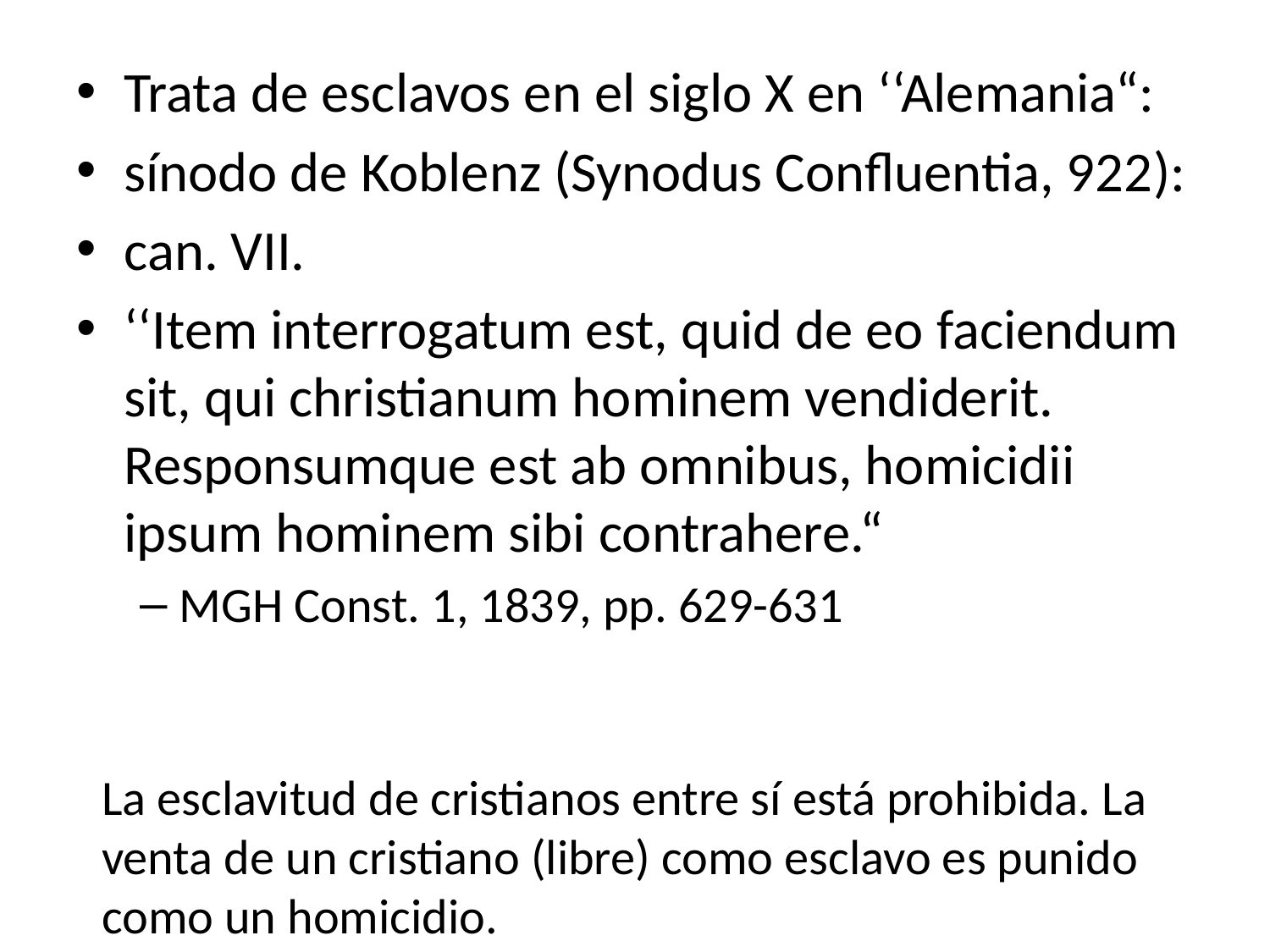

Trata de esclavos en el siglo X en ‘‘Alemania“:
sínodo de Koblenz (Synodus Confluentia, 922):
can. VII.
‘‘Item interrogatum est, quid de eo faciendum sit, qui christianum hominem vendiderit. Responsumque est ab omnibus, homicidii ipsum hominem sibi contrahere.“
MGH Const. 1, 1839, pp. 629-631
La esclavitud de cristianos entre sí está prohibida. La venta de un cristiano (libre) como esclavo es punido como un homicidio.